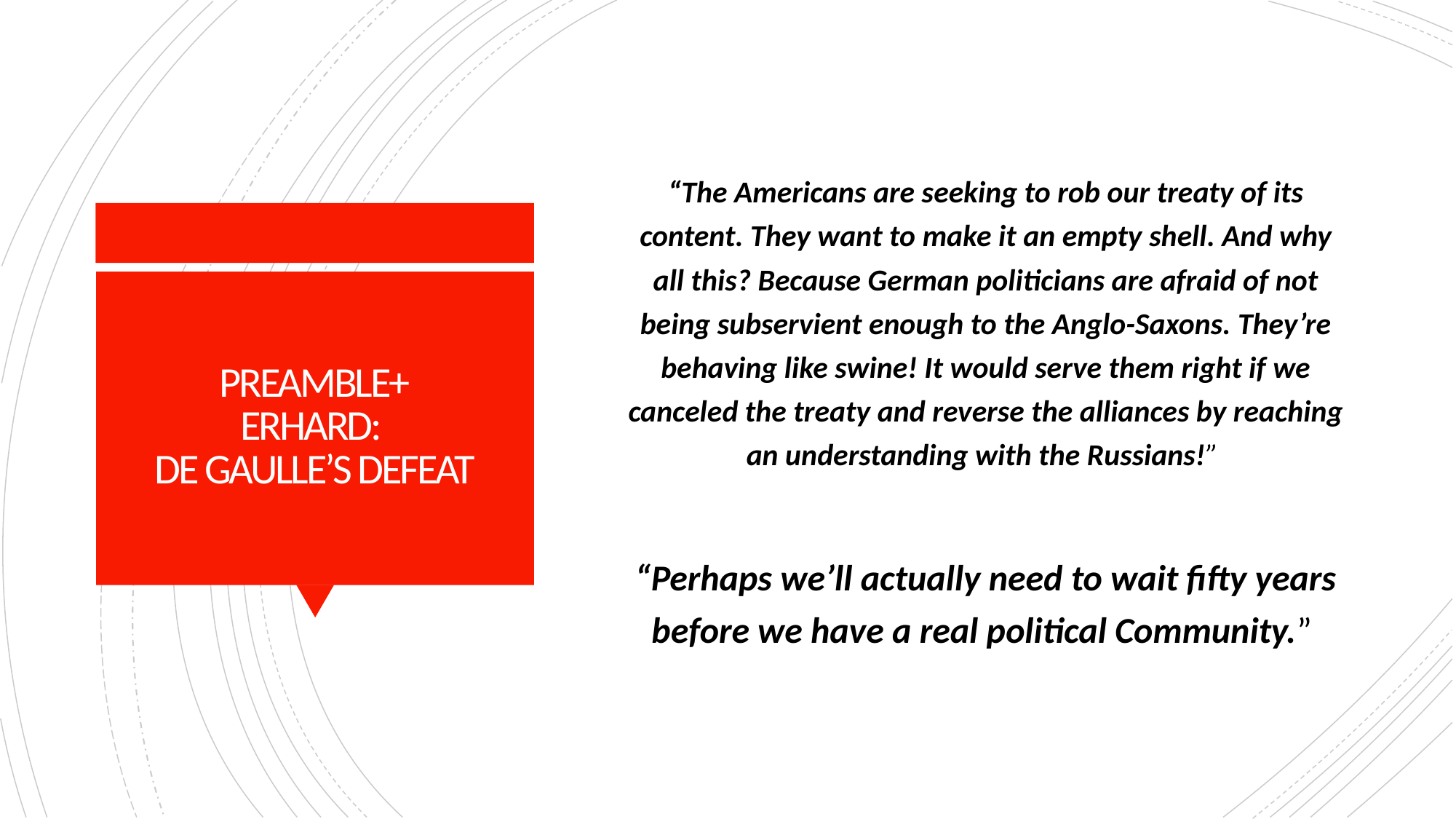

“The Americans are seeking to rob our treaty of its content. They want to make it an empty shell. And why all this? Because German politicians are afraid of not being subservient enough to the Anglo-Saxons. They’re behaving like swine! It would serve them right if we canceled the treaty and reverse the alliances by reaching an understanding with the Russians!”

“Perhaps we’ll actually need to wait fifty years before we have a real political Community.”

# PREAMBLE+ ERHARD: DE GAULLE’S DEFEAT